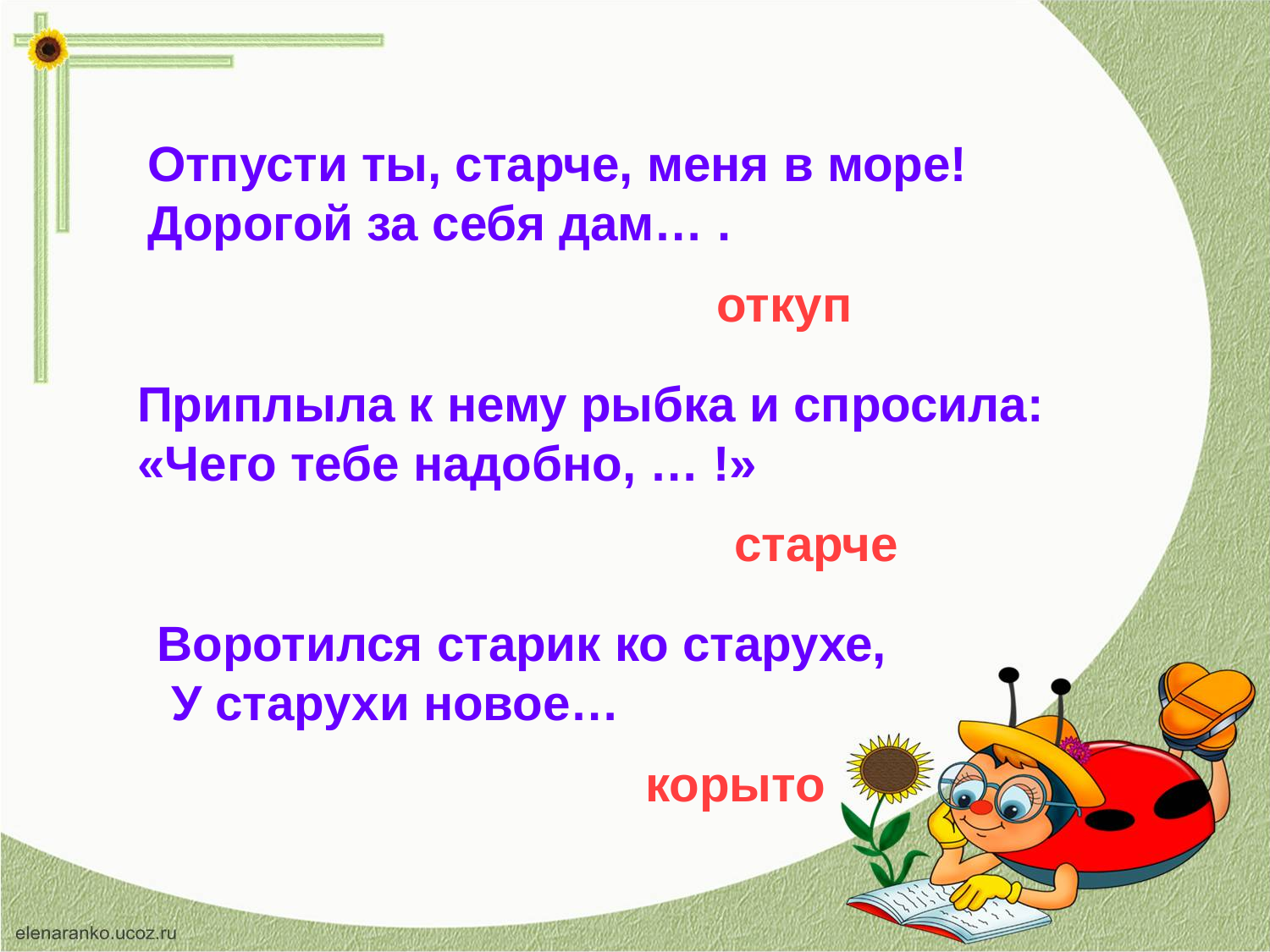

Отпусти ты, старче, меня в море! Дорогой за себя дам… .
откуп
Приплыла к нему рыбка и спросила: «Чего тебе надобно, … !»
старче
Воротился старик ко старухе,
 У старухи новое…
корыто